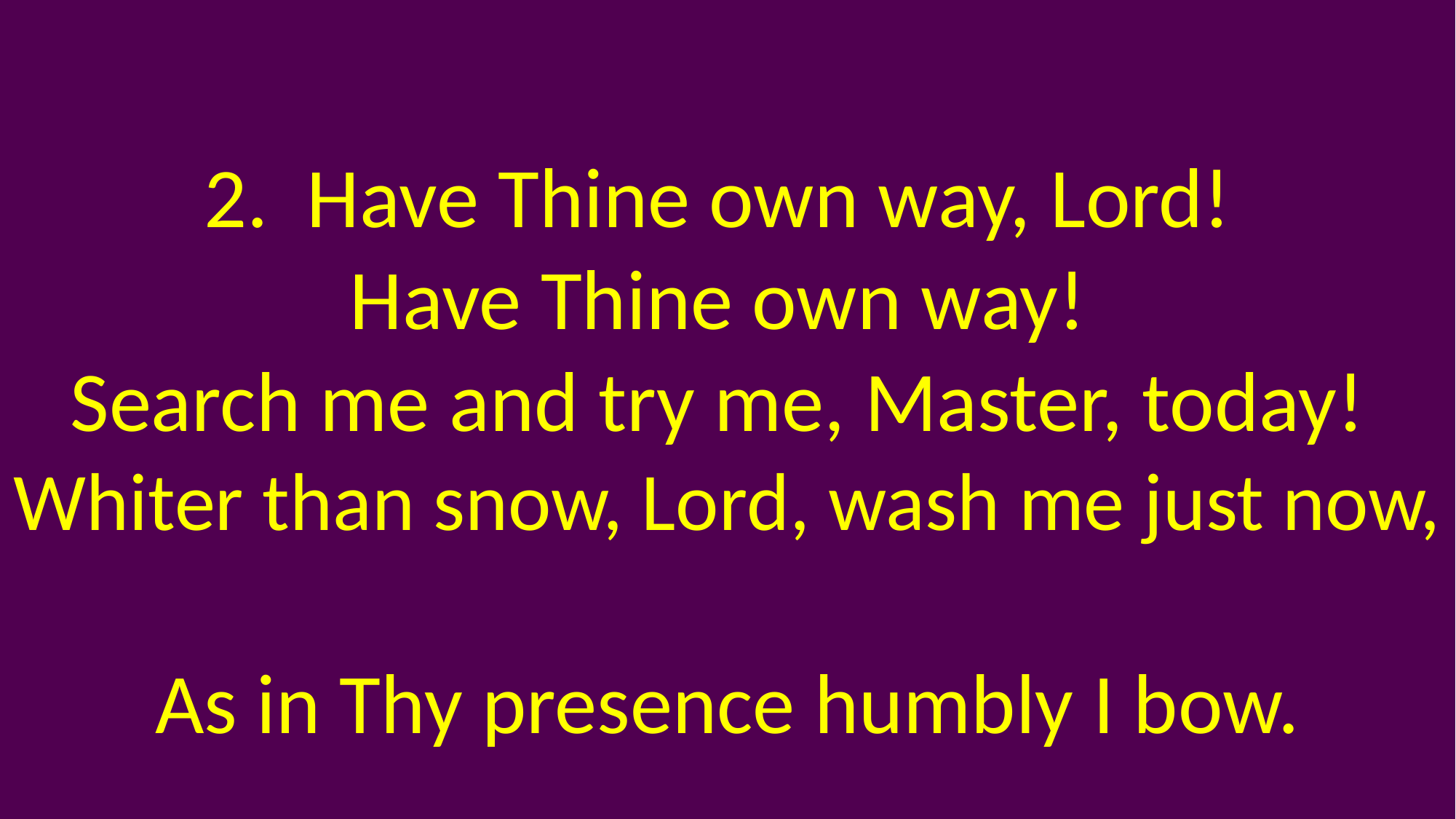

2.  Have Thine own way, Lord!
Have Thine own way!
Search me and try me, Master, today!
Whiter than snow, Lord, wash me just now,
As in Thy presence humbly I bow.